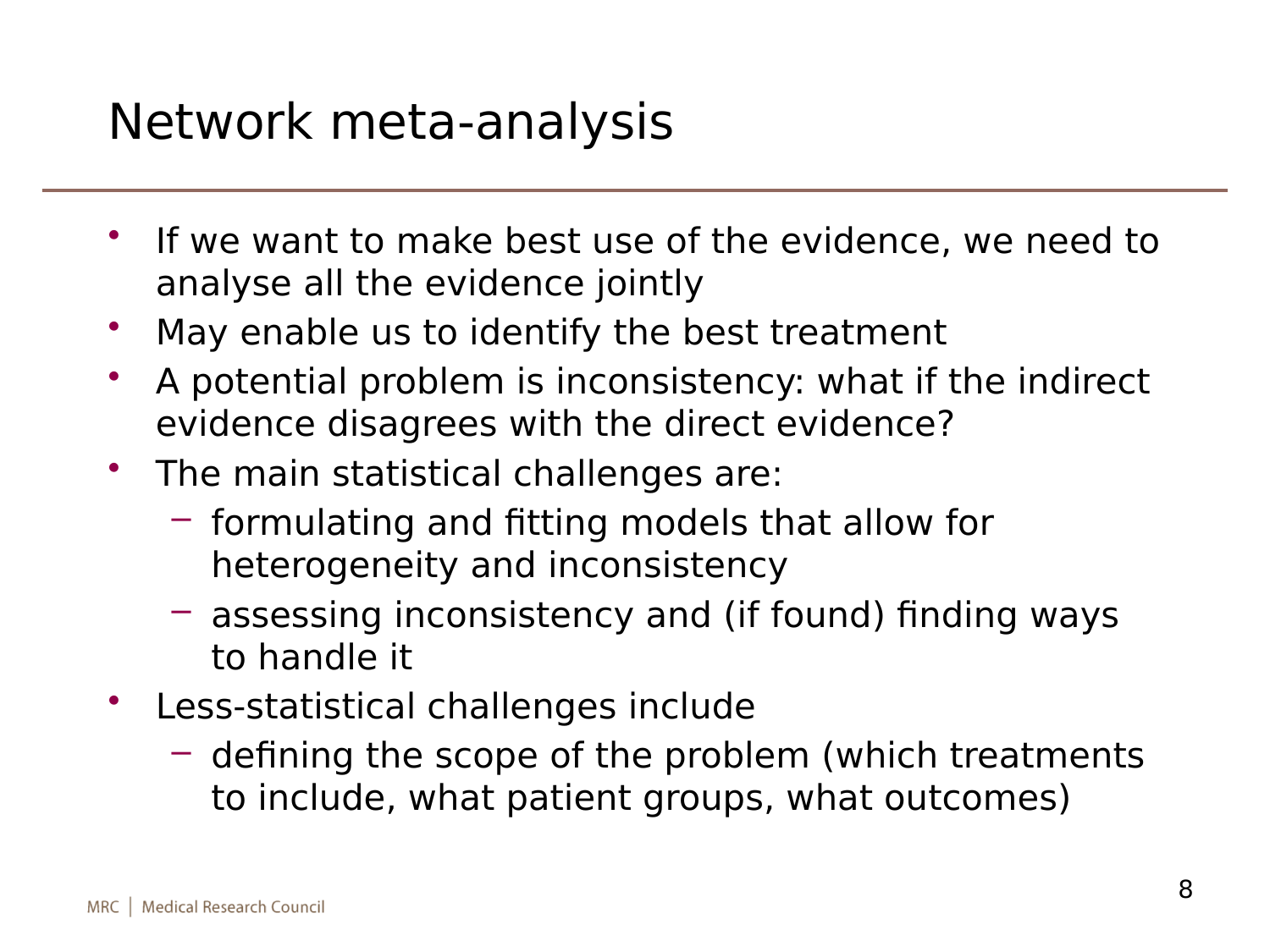

# Network meta-analysis
If we want to make best use of the evidence, we need to analyse all the evidence jointly
May enable us to identify the best treatment
A potential problem is inconsistency: what if the indirect evidence disagrees with the direct evidence?
The main statistical challenges are:
formulating and fitting models that allow for heterogeneity and inconsistency
assessing inconsistency and (if found) finding ways to handle it
Less-statistical challenges include
defining the scope of the problem (which treatments to include, what patient groups, what outcomes)

8